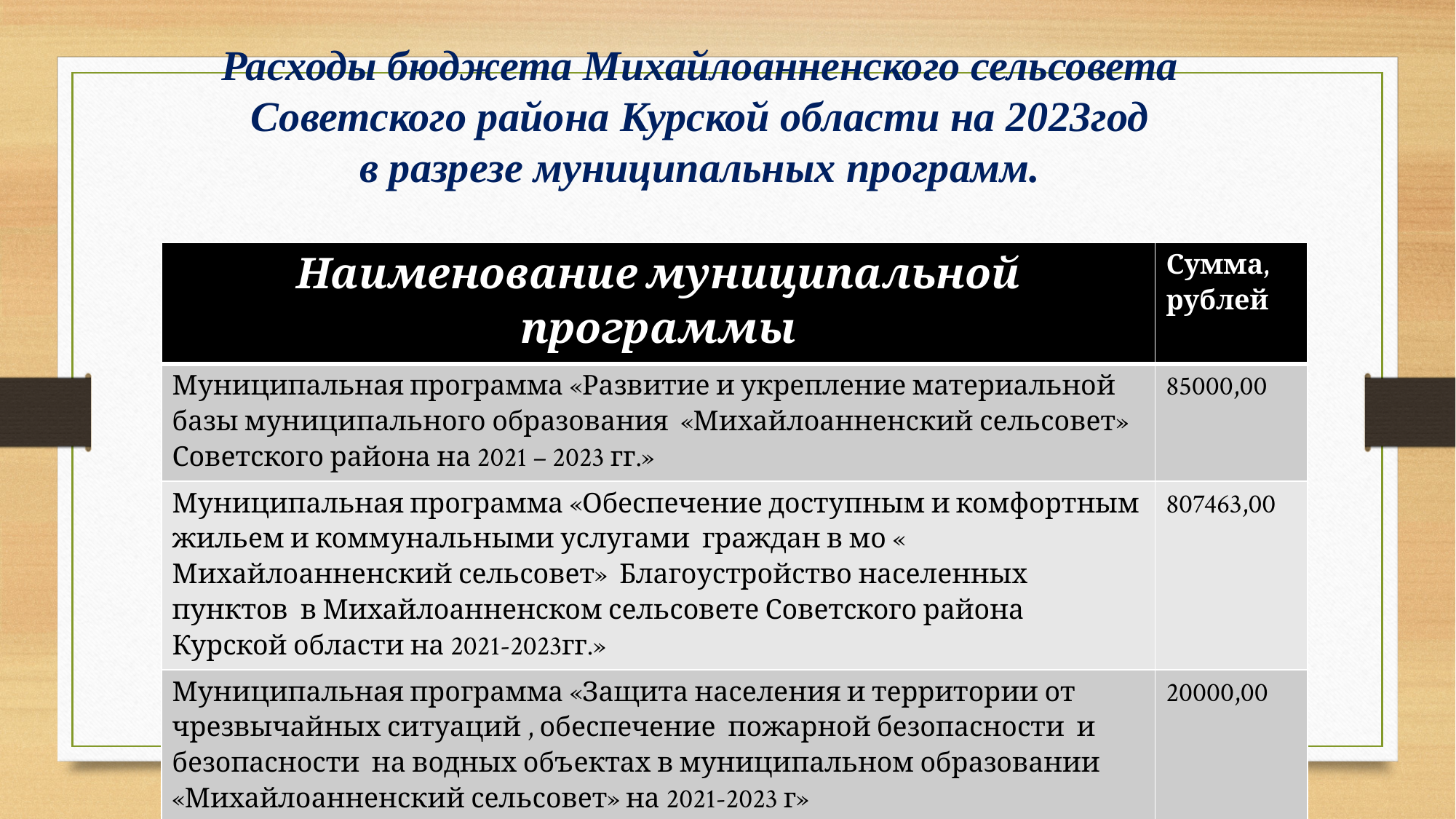

# Расходы бюджета Михайлоанненского сельсовета Советского района Курской области на 2023год в разрезе муниципальных программ.
| Наименование муниципальной программы | Сумма, рублей |
| --- | --- |
| Муниципальная программа «Развитие и укрепление материальной базы муниципального образования «Михайлоанненский сельсовет» Советского района на 2021 – 2023 гг.» | 85000,00 |
| Муниципальная программа «Обеспечение доступным и комфортным жильем и коммунальными услугами граждан в мо « Михайлоанненский сельсовет» Благоустройство населенных пунктов в Михайлоанненском сельсовете Советского района Курской области на 2021-2023гг.» | 807463,00 |
| Муниципальная программа «Защита населения и территории от чрезвычайных ситуаций , обеспечение пожарной безопасности и безопасности на водных объектах в муниципальном образовании «Михайлоанненский сельсовет» на 2021-2023 г» | 20000,00 |
| Муниципальная программа «Развитие культуры муниципального образования «Михайлоанненский сельсовет» Советского района Курской области на 2021-2023гг.» | 0,0 |
| Муниципальная программа «Развитие и использование информационных и телекоммуникационных технологий в Администрации Михайлоанненского сельсовета Советского района курской области на 2021-2023гг» | 220000,00 |
| Муниципальная программа «Развитие муниципальной службы в муниципальном образовании «Михайлоанненский сельсовет» Советского района Курской области | 12000,00 |
| Муниципальная программа «Энергоэффективность и развитие энергетики на территории Михайлоанненского сельсовета Советского района Курской области | 30000,00 |